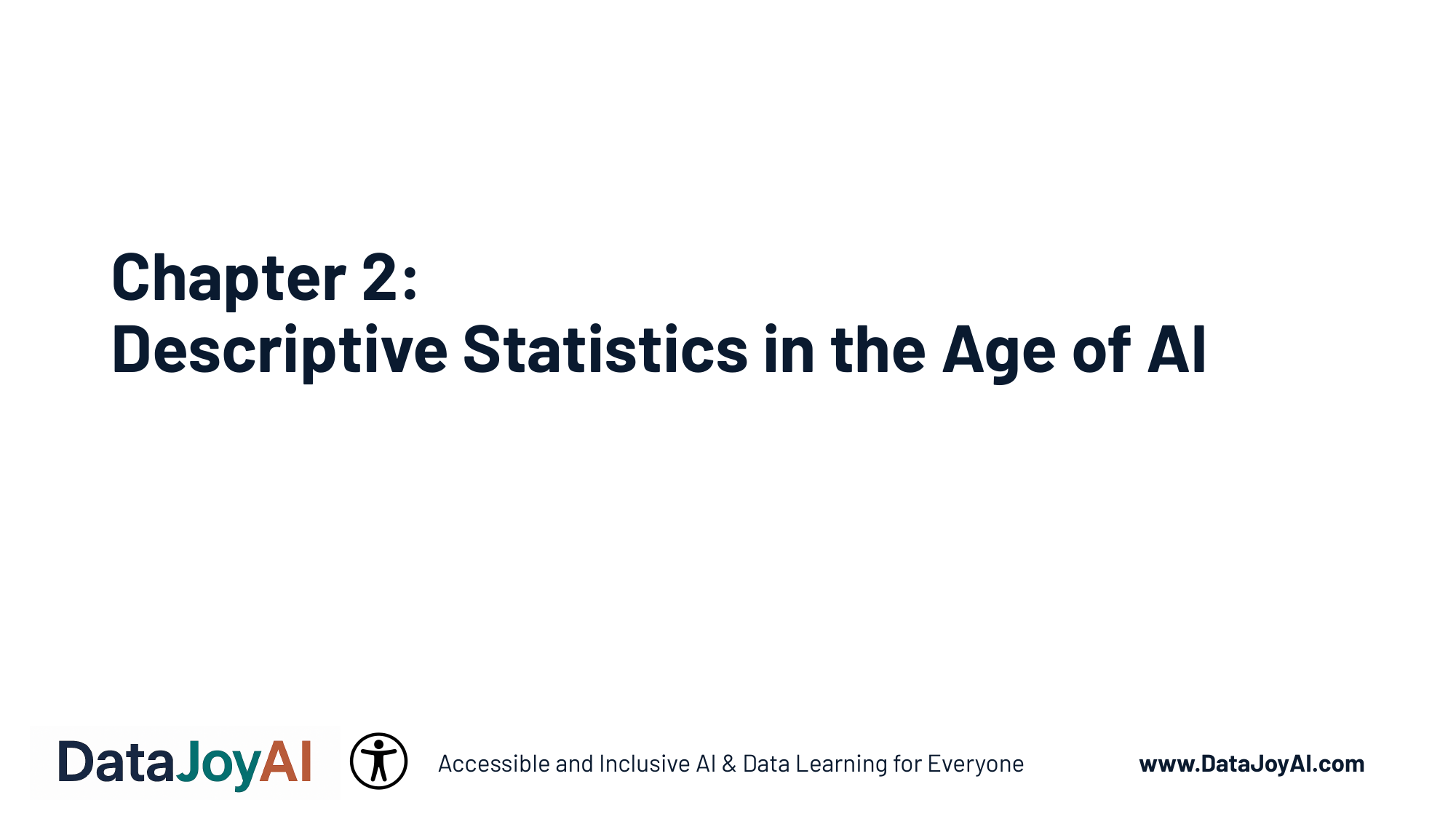

# Chapter 2: Descriptive Statistics in the Age of AI